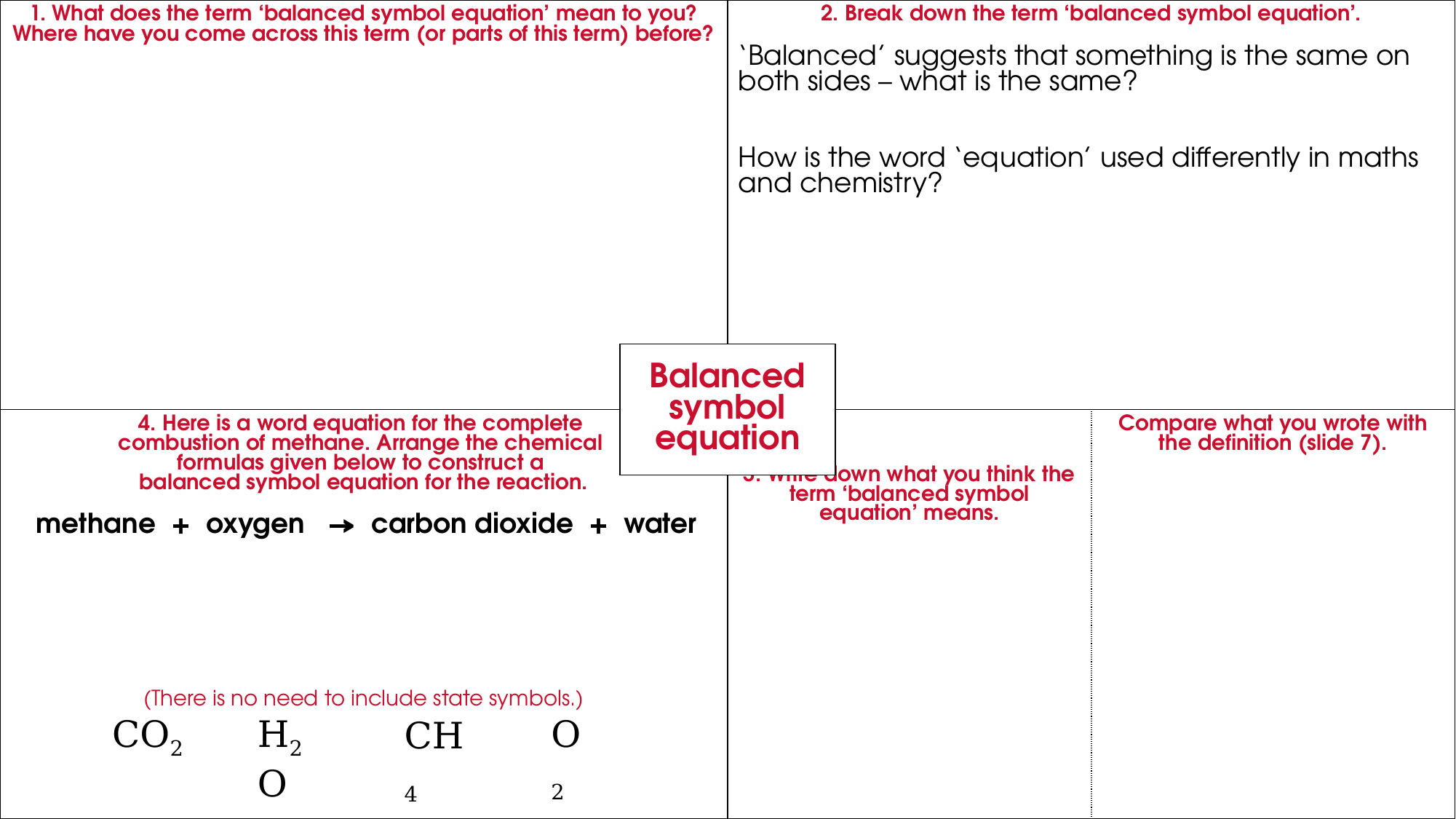

| 1. What does the term ‘balanced symbol equation’ mean to you? Where have you come across this term (or parts of this term) before? | 2. Break down the term ‘balanced symbol equation’. ‘Balanced’ suggests that something is the same on both sides – what is the same? How is the word ‘equation’ used differently in maths and chemistry? |  |
| --- | --- | --- |
| 4. Here is a word equation for the complete combustion of methane. Arrange the chemical formulas given below to construct a balanced symbol equation for the reaction. methane + oxygen → carbon dioxide + water (There is no need to include state symbols.) | 3. Write down what you think the term ‘balanced symbol equation’ means. | Compare what you wrote with the definition (slide 7). |
| Balanced symbol equation |
| --- |
H2O
CO2
O2
CH4